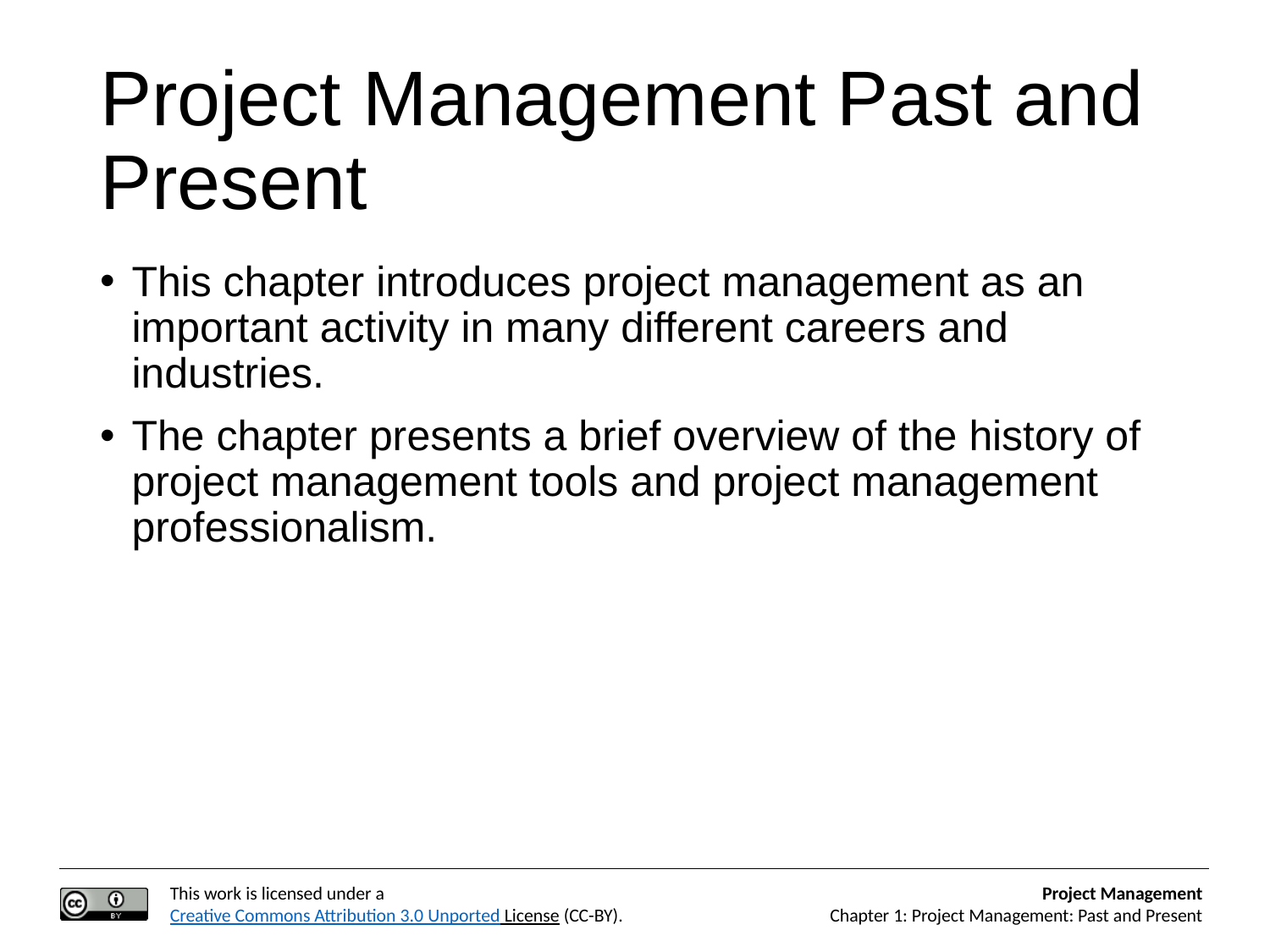

# Project Management Past and Present
This chapter introduces project management as an important activity in many different careers and industries.
The chapter presents a brief overview of the history of project management tools and project management professionalism.